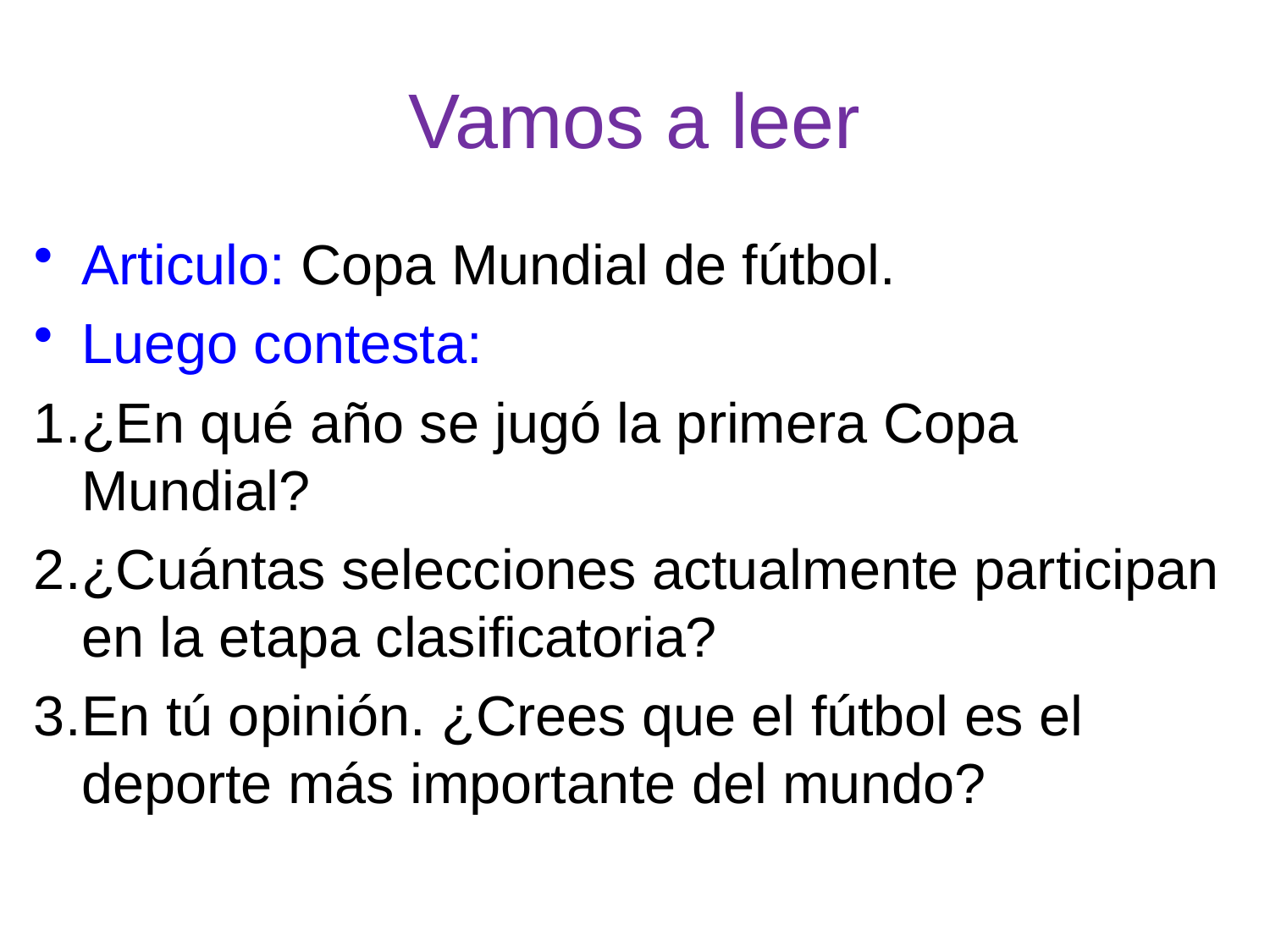

# Vamos a leer
Articulo: Copa Mundial de fútbol.
Luego contesta:
¿En qué año se jugó la primera Copa Mundial?
¿Cuántas selecciones actualmente participan en la etapa clasificatoria?
En tú opinión. ¿Crees que el fútbol es el deporte más importante del mundo?